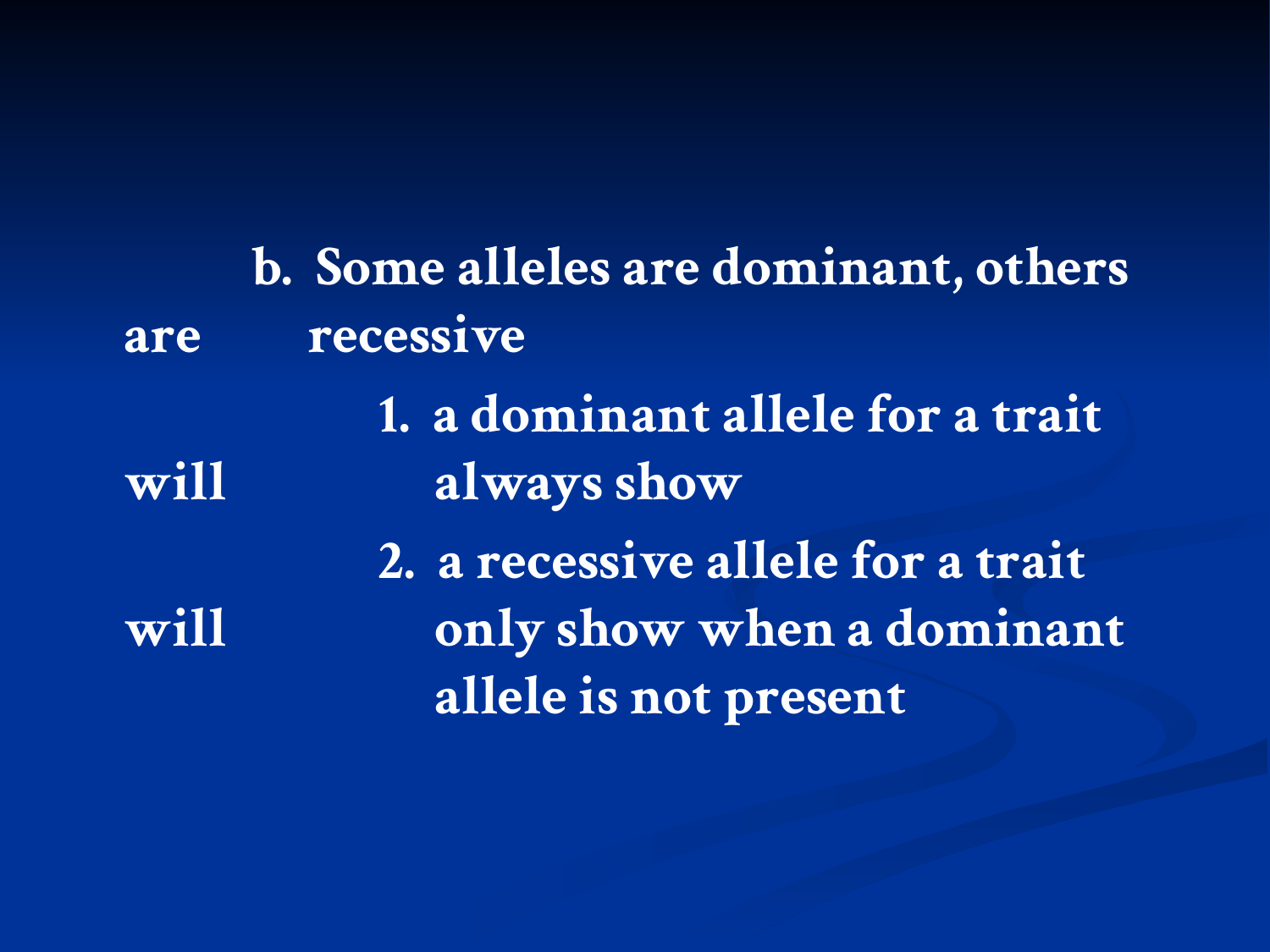

#
		b.  Some alleles are dominant, others are 	     recessive
			1.  a dominant allele for a trait will 		     always show
			2.  a recessive allele for a trait will 		     only show when a dominant 			     allele is not present